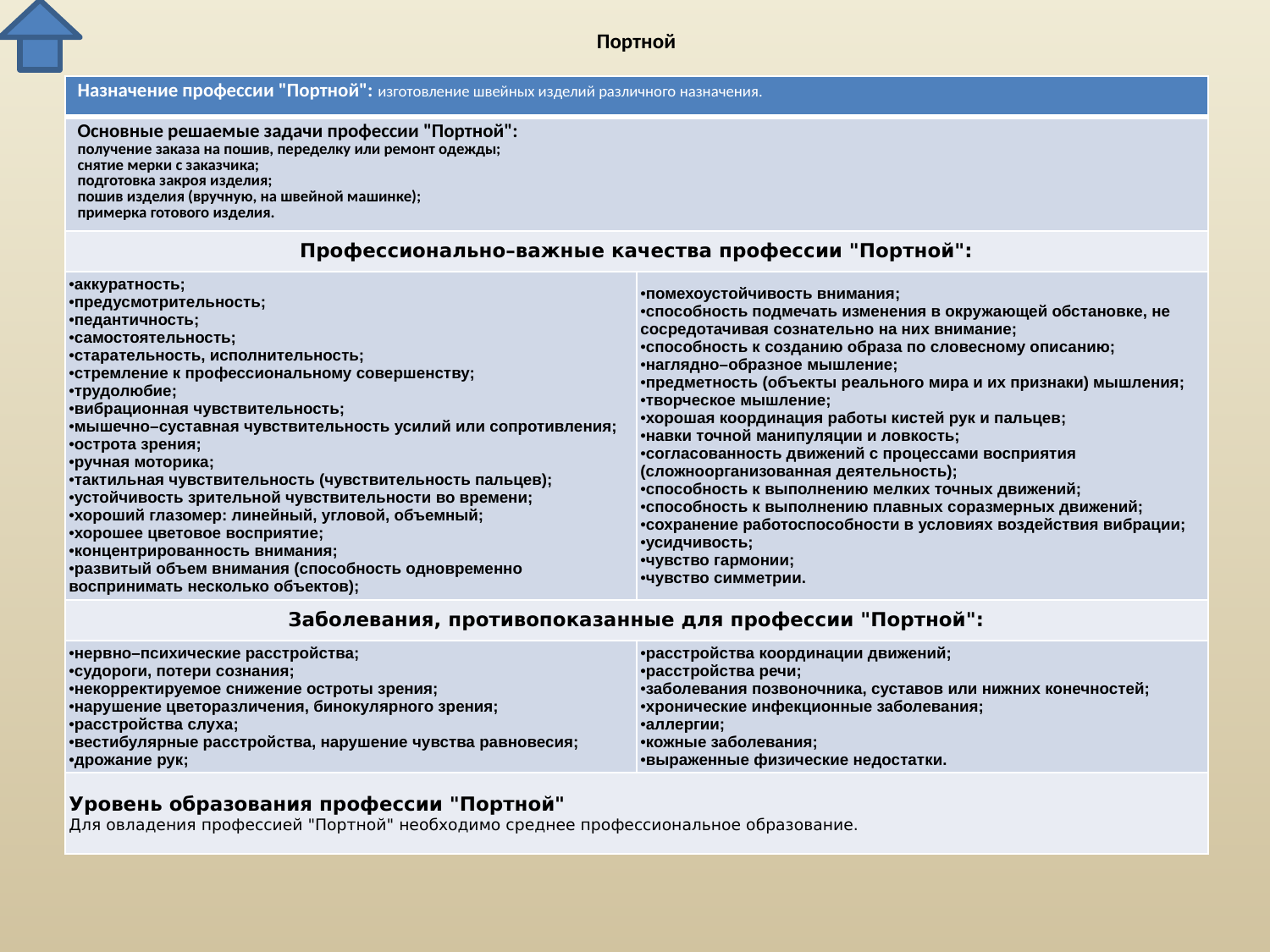

# Портной
| Назначение профессии "Портной": изготовление швейных изделий различного назначения. |  |
| --- | --- |
| Основные решаемые задачи профессии "Портной": получение заказа на пошив, переделку или ремонт одежды; снятие мерки с заказчика; подготовка закроя изделия; пошив изделия (вручную, на швейной машинке); примерка готового изделия. |  |
| Профессионально–важные качества профессии "Портной": |  |
| аккуратность; предусмотрительность; педантичность; самостоятельность; старательность, исполнительность; стремление к профессиональному совершенству; трудолюбие; вибрационная чувствительность; мышечно–суставная чувствительность усилий или сопротивления; острота зрения; ручная моторика; тактильная чувствительность (чувствительность пальцев); устойчивость зрительной чувствительности во времени; хороший глазомер: линейный, угловой, объемный; хорошее цветовое восприятие; концентрированность внимания; развитый объем внимания (способность одновременно воспринимать несколько объектов); | помехоустойчивость внимания; способность подмечать изменения в окружающей обстановке, не сосредотачивая сознательно на них внимание; способность к созданию образа по словесному описанию; наглядно–образное мышление; предметность (объекты реального мира и их признаки) мышления; творческое мышление; хорошая координация работы кистей рук и пальцев; навки точной манипуляции и ловкость; согласованность движений с процессами восприятия (сложноорганизованная деятельность); способность к выполнению мелких точных движений; способность к выполнению плавных соразмерных движений; сохранение работоспособности в условиях воздействия вибрации; усидчивость; чувство гармонии; чувство симметрии. |
| Заболевания, противопоказанные для профессии "Портной": |  |
| нервно–психические расстройства; судороги, потери сознания; некорректируемое снижение остроты зрения; нарушение цветоразличения, бинокулярного зрения; расстройства слуха; вестибулярные расстройства, нарушение чувства равновесия; дрожание рук; | расстройства координации движений; расстройства речи; заболевания позвоночника, суставов или нижних конечностей; хронические инфекционные заболевания; аллергии; кожные заболевания; выраженные физические недостатки. |
| Уровень образования профессии "Портной" Для овладения профессией "Портной" необходимо среднее профессиональное образование. |  |